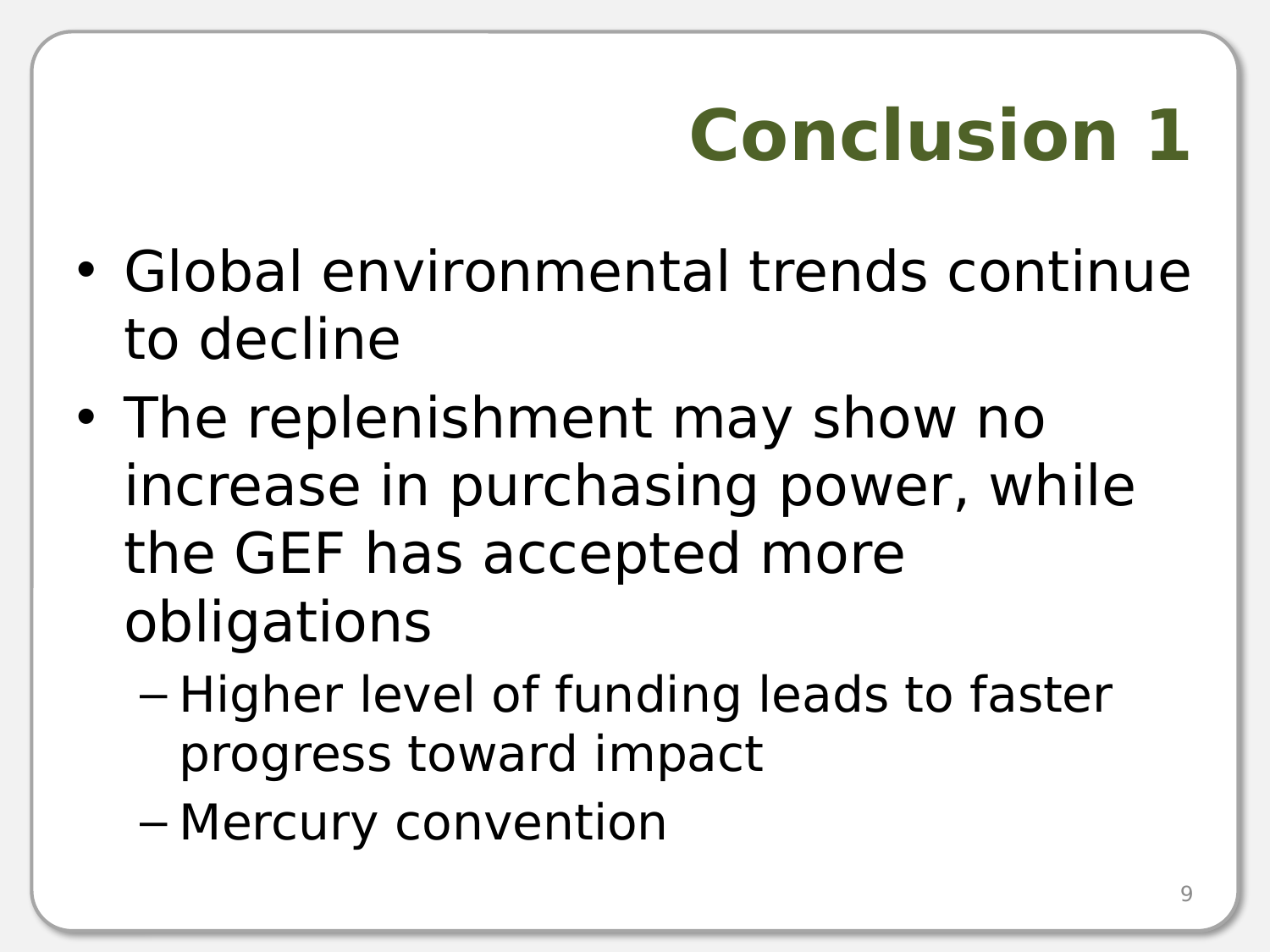

# Conclusion 1
Global environmental trends continue to decline
The replenishment may show no increase in purchasing power, while the GEF has accepted more obligations
Higher level of funding leads to faster progress toward impact
Mercury convention
9